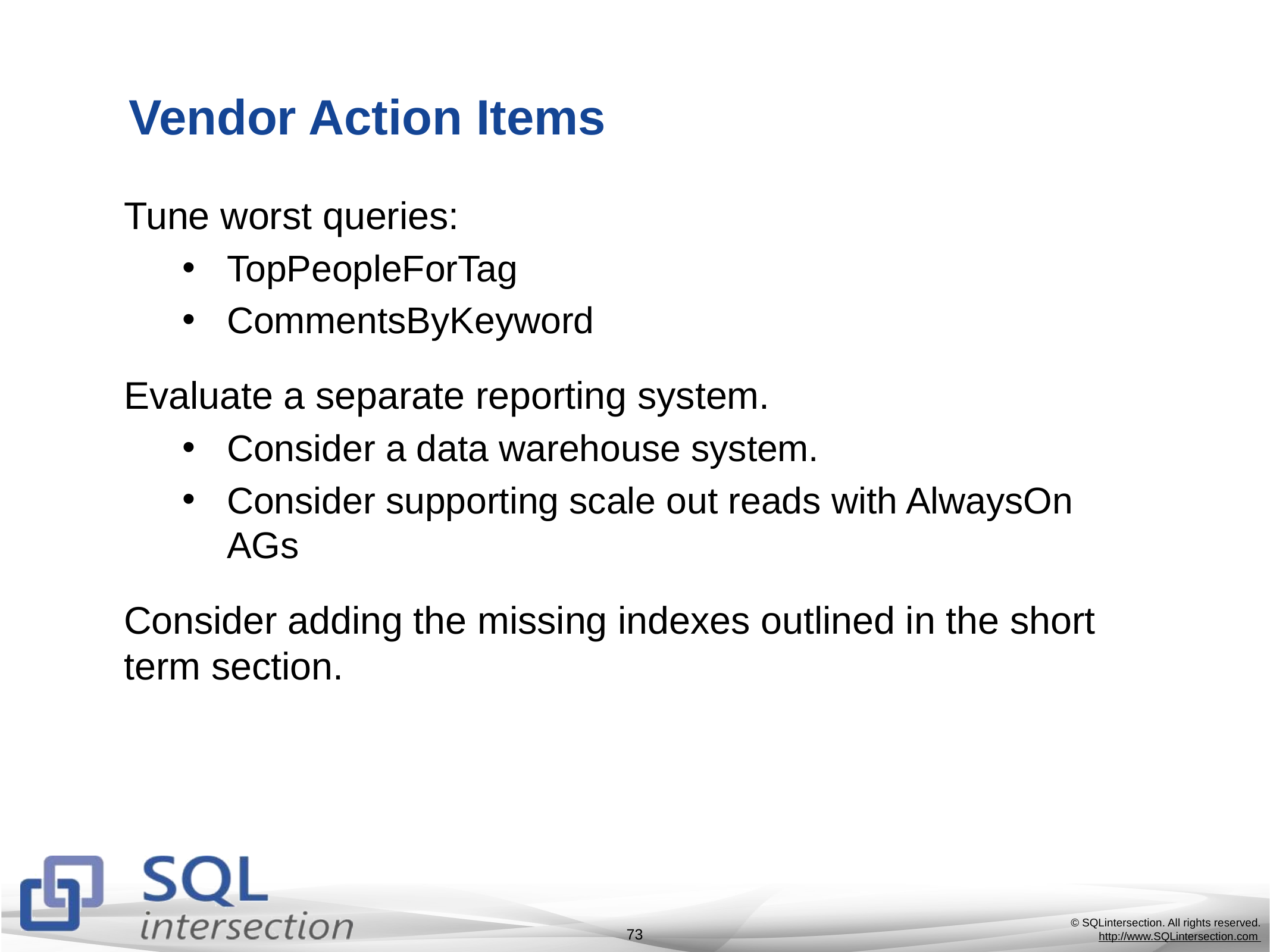

# Vendor Action Items
Tune worst queries:
TopPeopleForTag
CommentsByKeyword
Evaluate a separate reporting system.
Consider a data warehouse system.
Consider supporting scale out reads with AlwaysOn AGs
Consider adding the missing indexes outlined in the short term section.